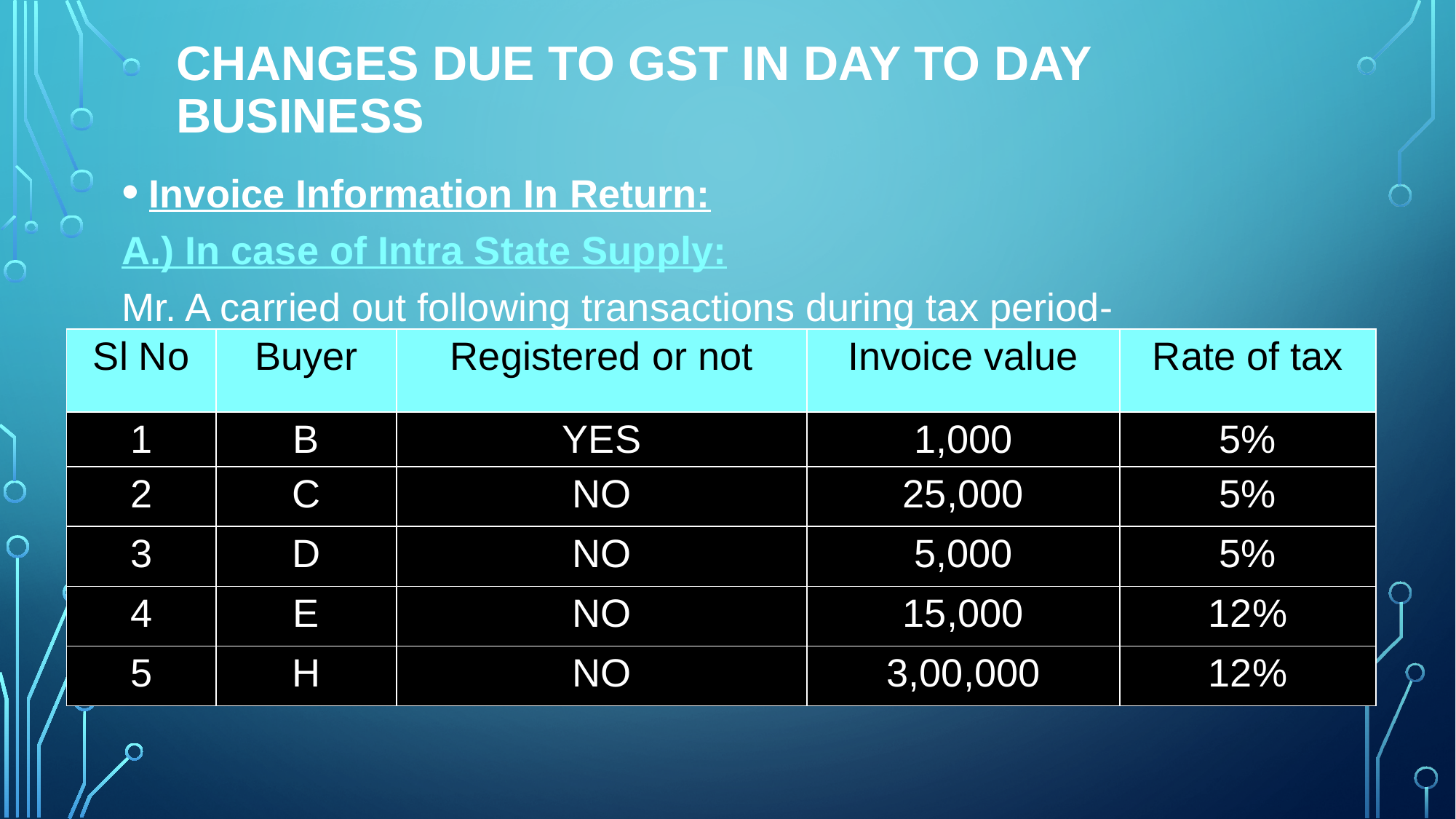

# Changes due to GST in day to day business
Invoice Information In Return:
A.) In case of Intra State Supply:
Mr. A carried out following transactions during tax period-
| Sl No | Buyer | Registered or not | Invoice value | Rate of tax |
| --- | --- | --- | --- | --- |
| 1 | B | YES | 1,000 | 5% |
| 2 | C | NO | 25,000 | 5% |
| 3 | D | NO | 5,000 | 5% |
| 4 | E | NO | 15,000 | 12% |
| 5 | H | NO | 3,00,000 | 12% |